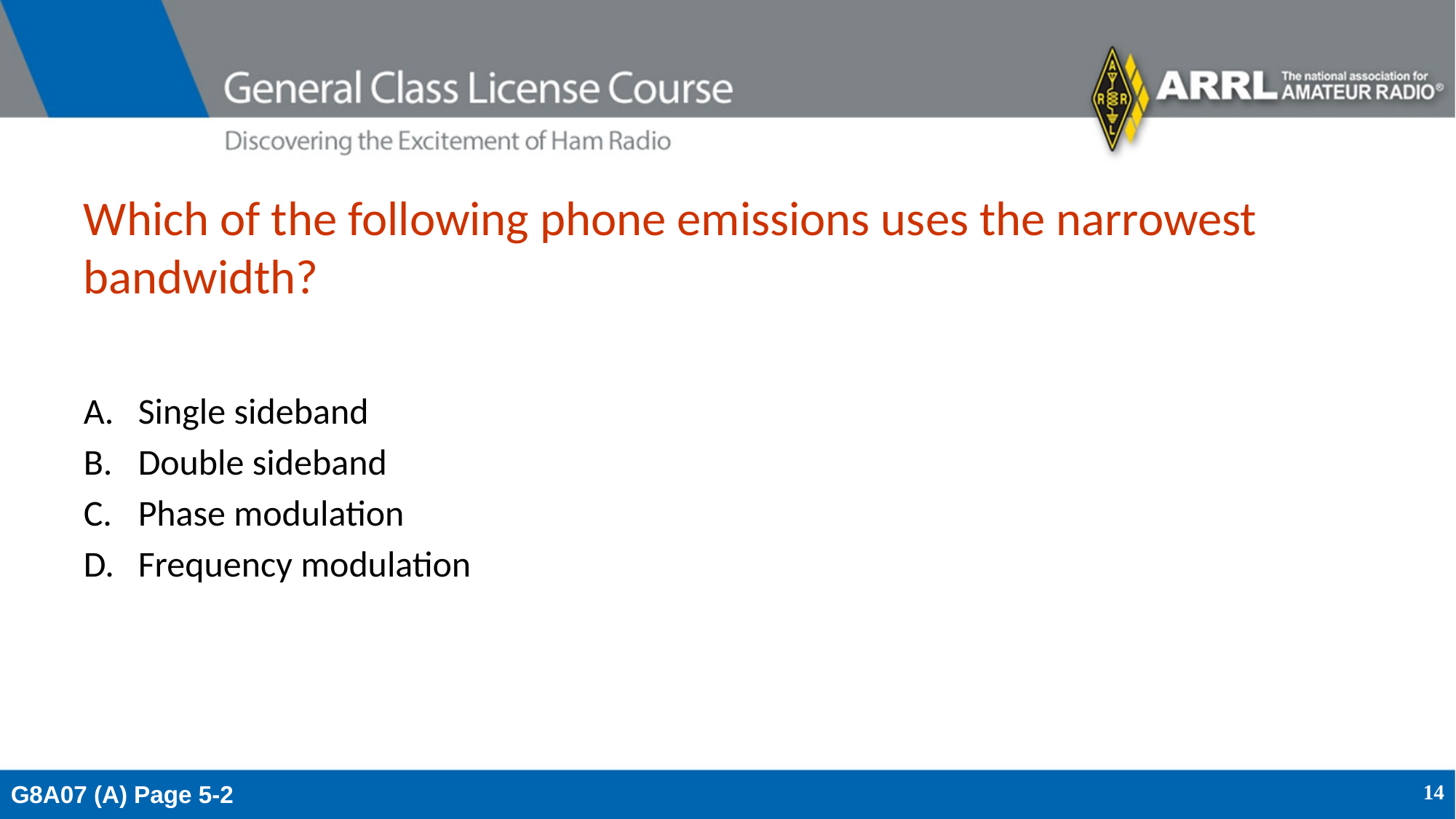

# Which of the following phone emissions uses the narrowest bandwidth?
Single sideband
Double sideband
Phase modulation
Frequency modulation
G8A07 (A) Page 5-2
14